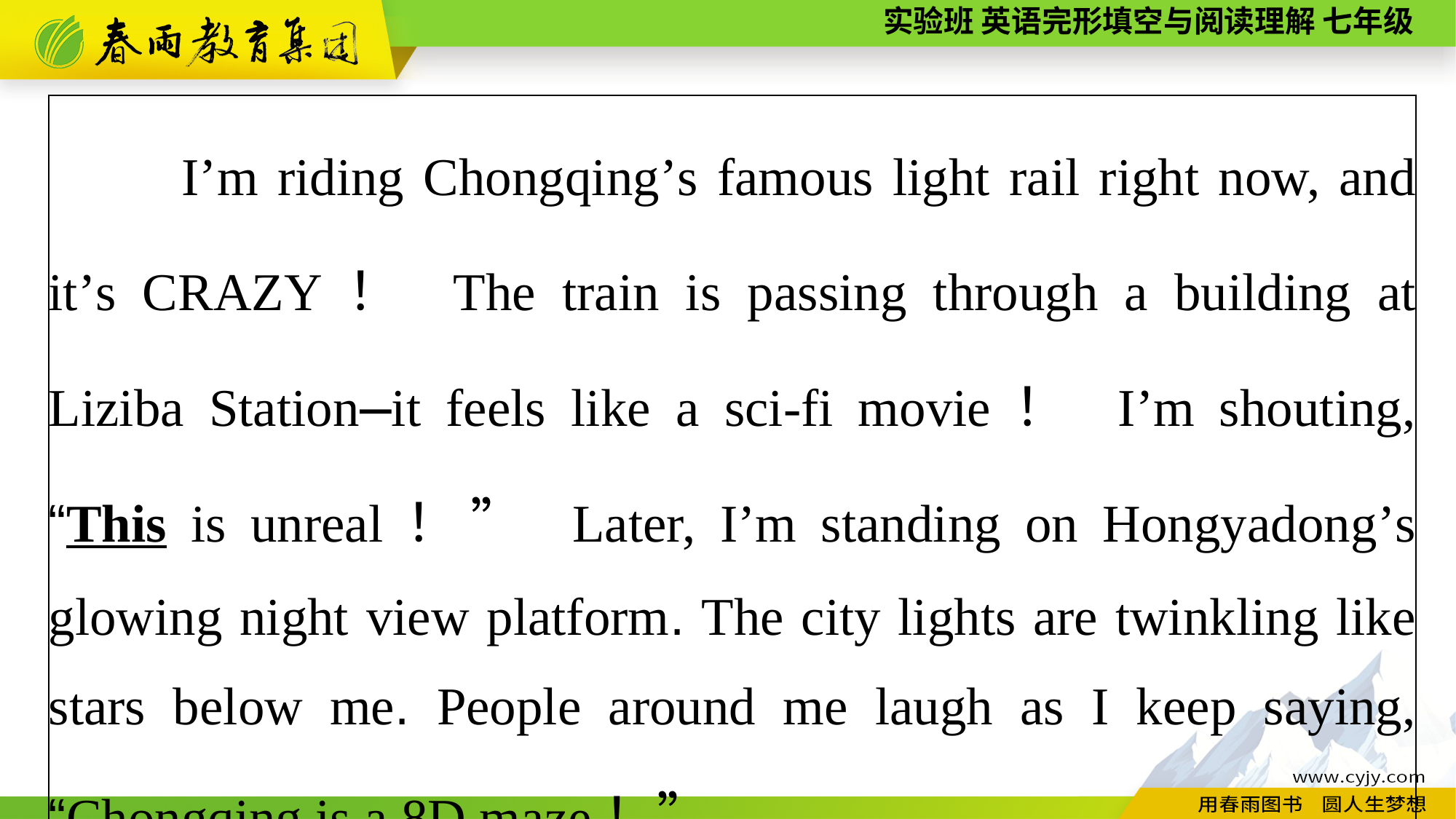

| I’m riding Chongqing’s famous light rail right now, and it’s CRAZY！ The train is passing through a building at Liziba Station—it feels like a sci-fi movie！ I’m shouting, “This is unreal！” Later, I’m standing on Hongyadong’s glowing night view platform. The city lights are twinkling like stars below me. People around me laugh as I keep saying, “Chongqing is a 8D maze！” |
| --- |